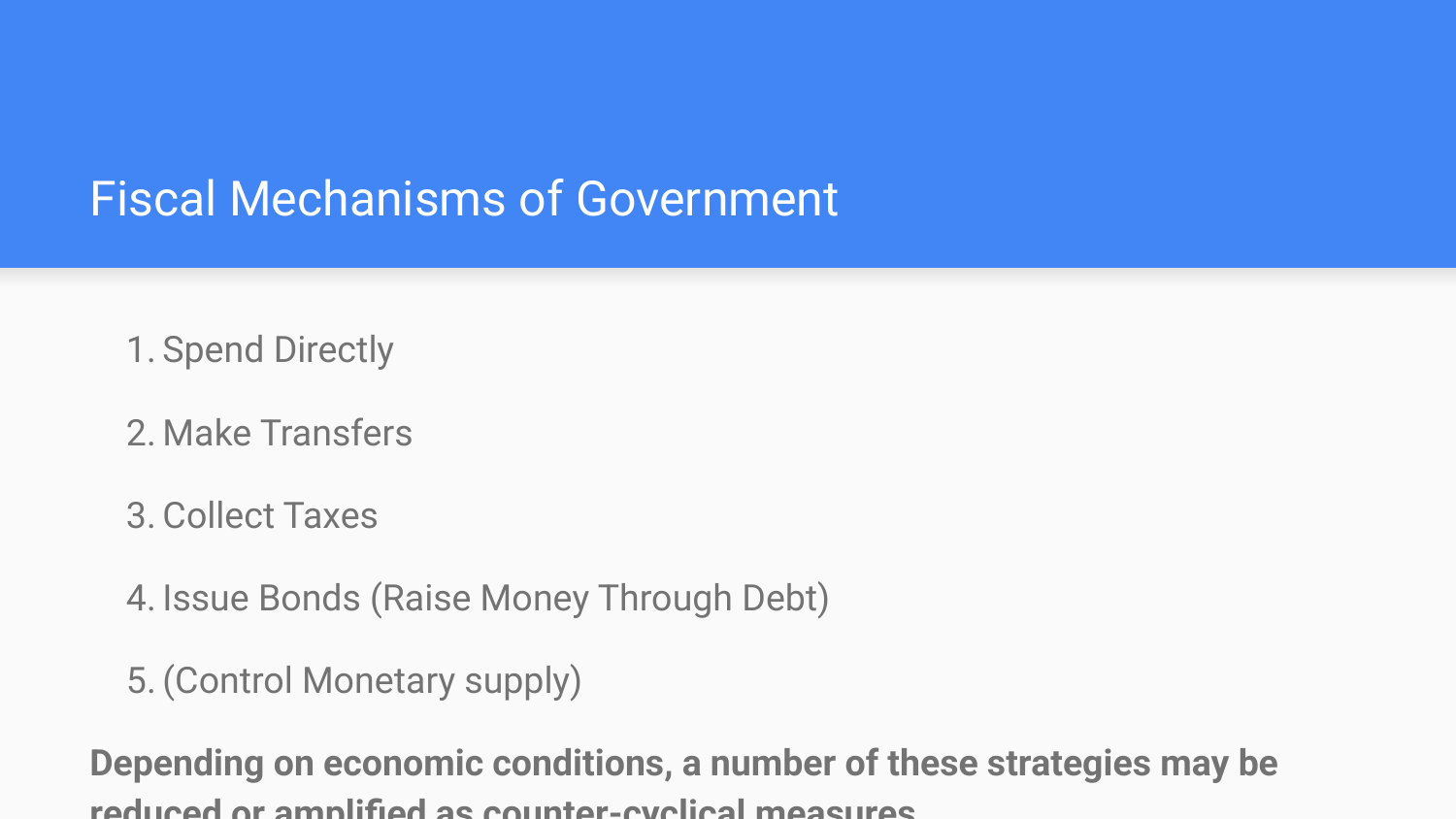

# Fiscal Mechanisms of Government
Spend Directly
Make Transfers
Collect Taxes
Issue Bonds (Raise Money Through Debt)
(Control Monetary supply)
Depending on economic conditions, a number of these strategies may be reduced or amplified as counter-cyclical measures